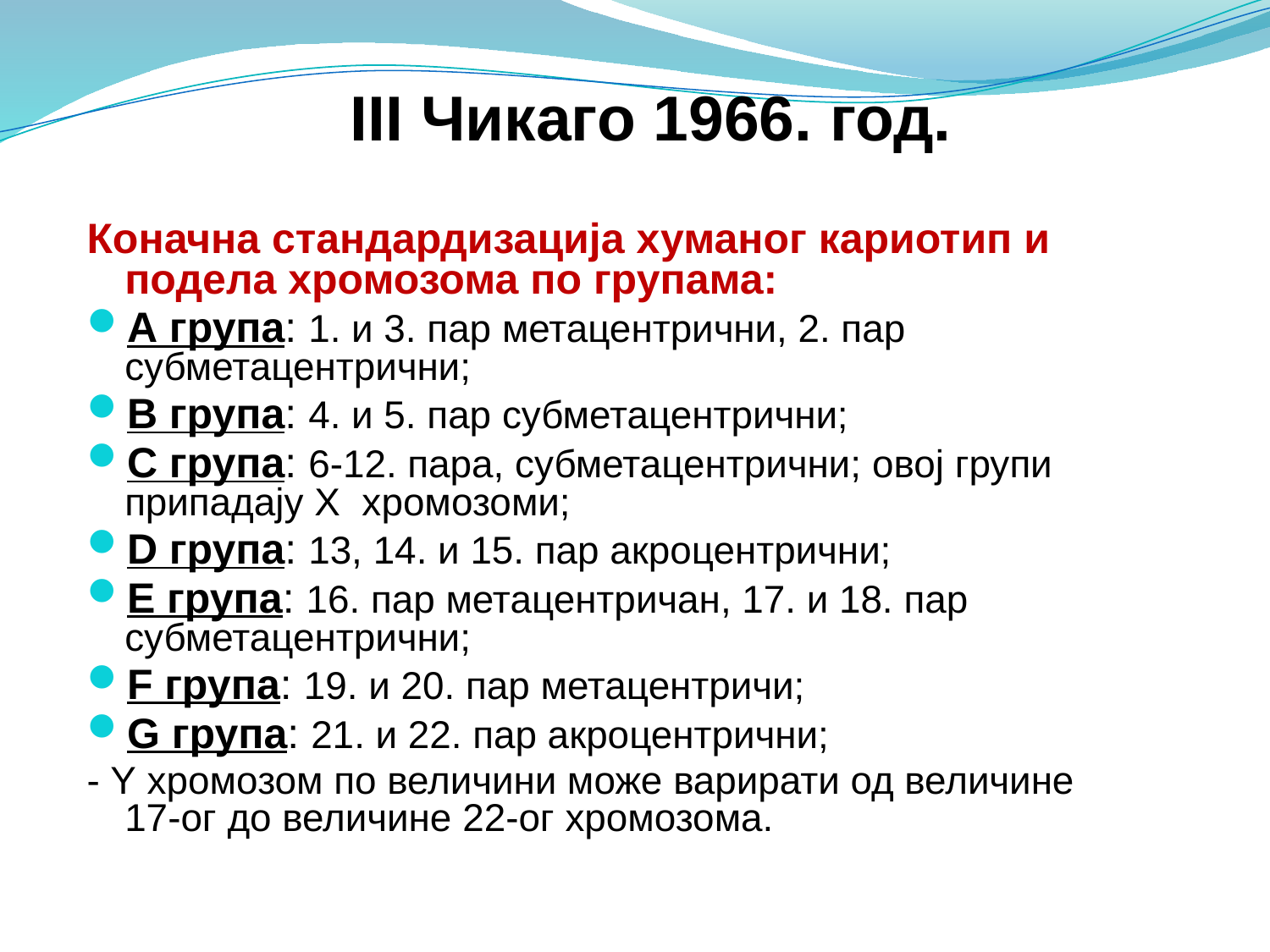

III Чикаго 1966. год.

Коначна стандардизација хуманог кариотип и подела хромозома по групама:
А група: 1. и 3. пар метацентрични, 2. пар субметацентрични;
B група: 4. и 5. пар субметацентрични;
C група: 6-12. пара, субметацентрични; oвој групи припадају X  хромозоми;
D група: 13, 14. и 15. пар акроцентрични;
Е група: 16. пар метацентричан, 17. и 18. пар субметацентрични;
F група: 19. и 20. пар метацентричи;
G група: 21. и 22. пар акроцентрични;
- Y хромозом по величини може варирати од величине 17-ог до величине 22-ог хромозома.